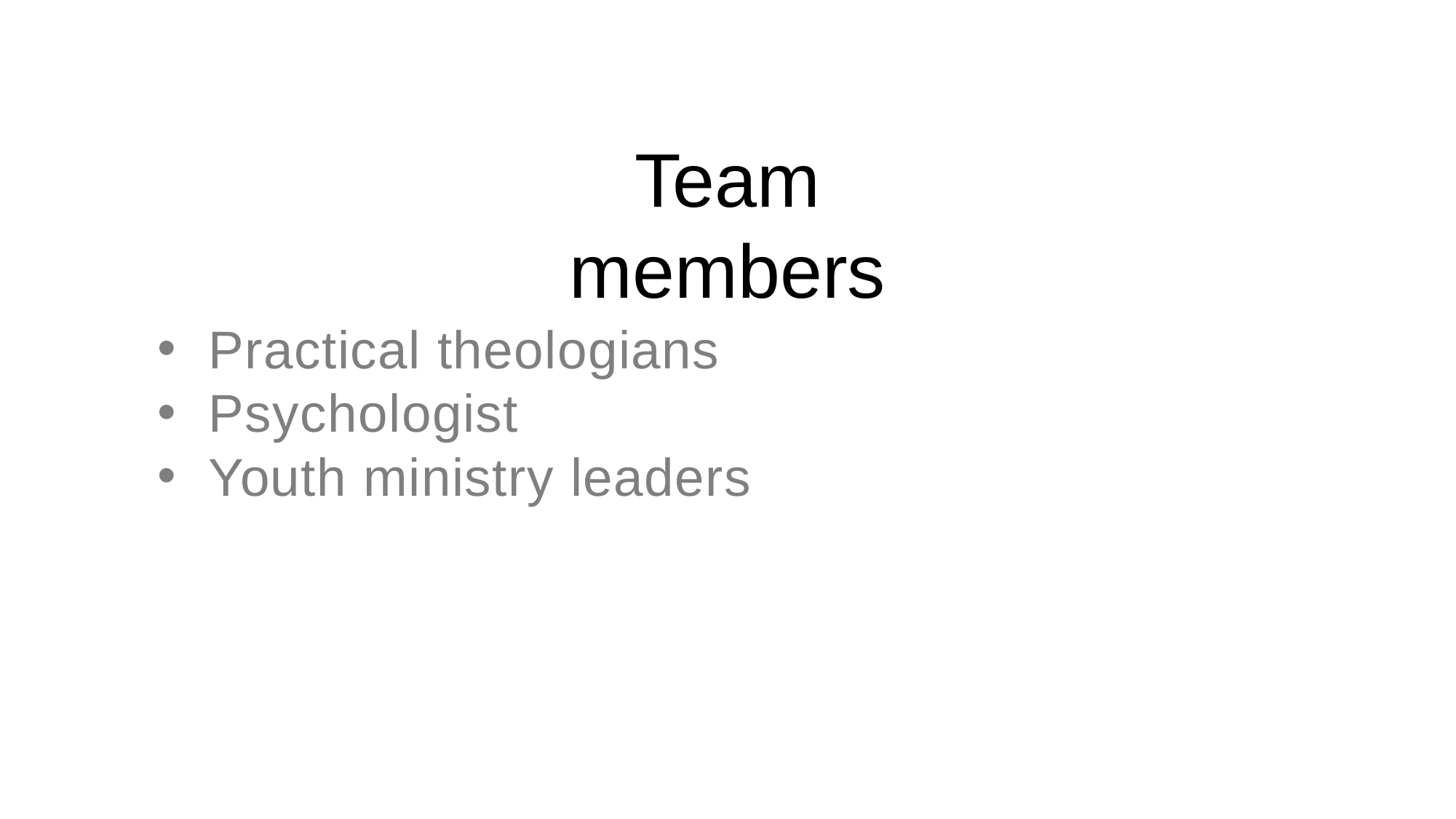

Team members
Practical theologians
Psychologist
Youth ministry leaders